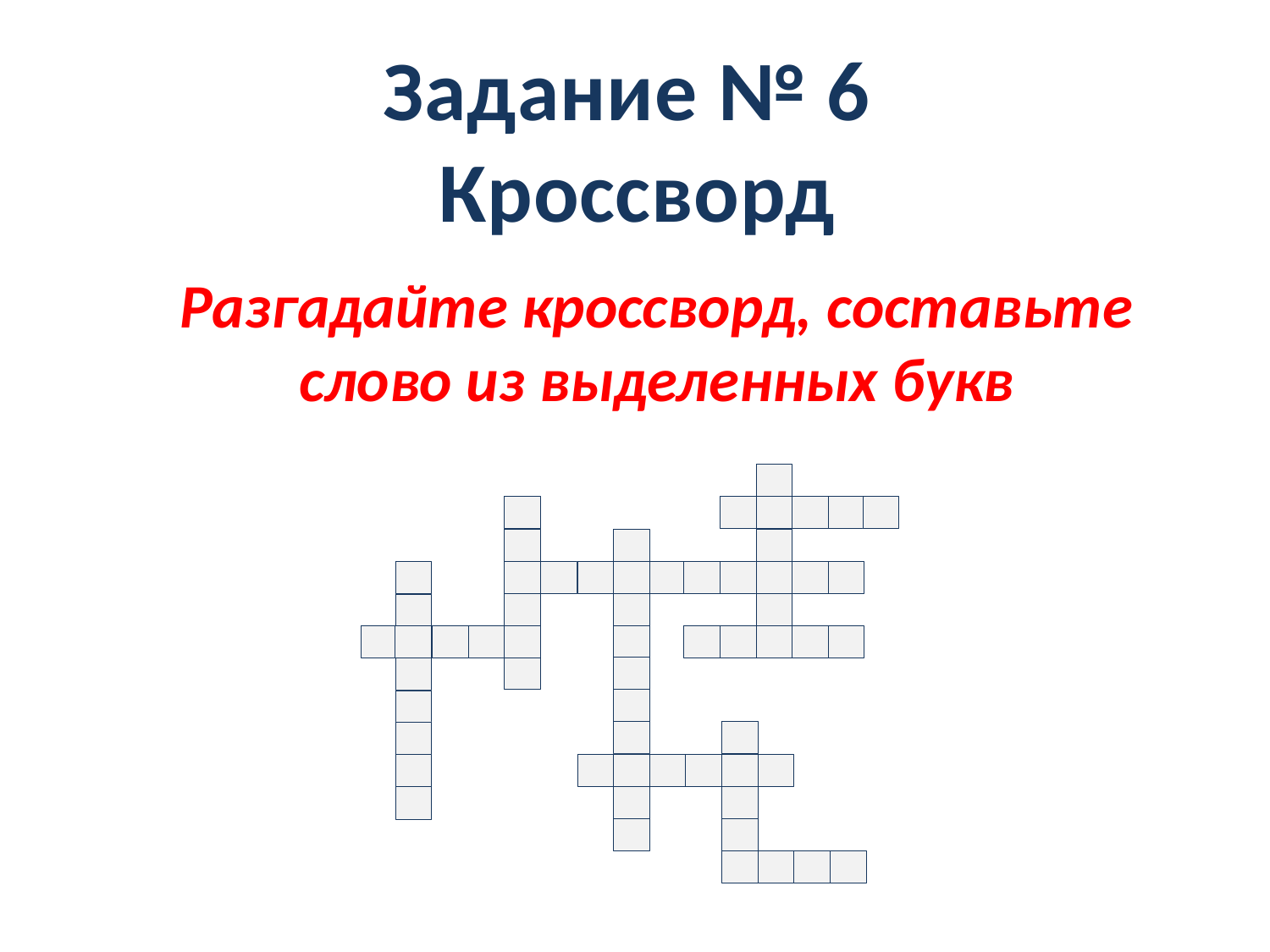

Задание № 6
Кроссворд
Разгадайте кроссворд, составьте слово из выделенных букв